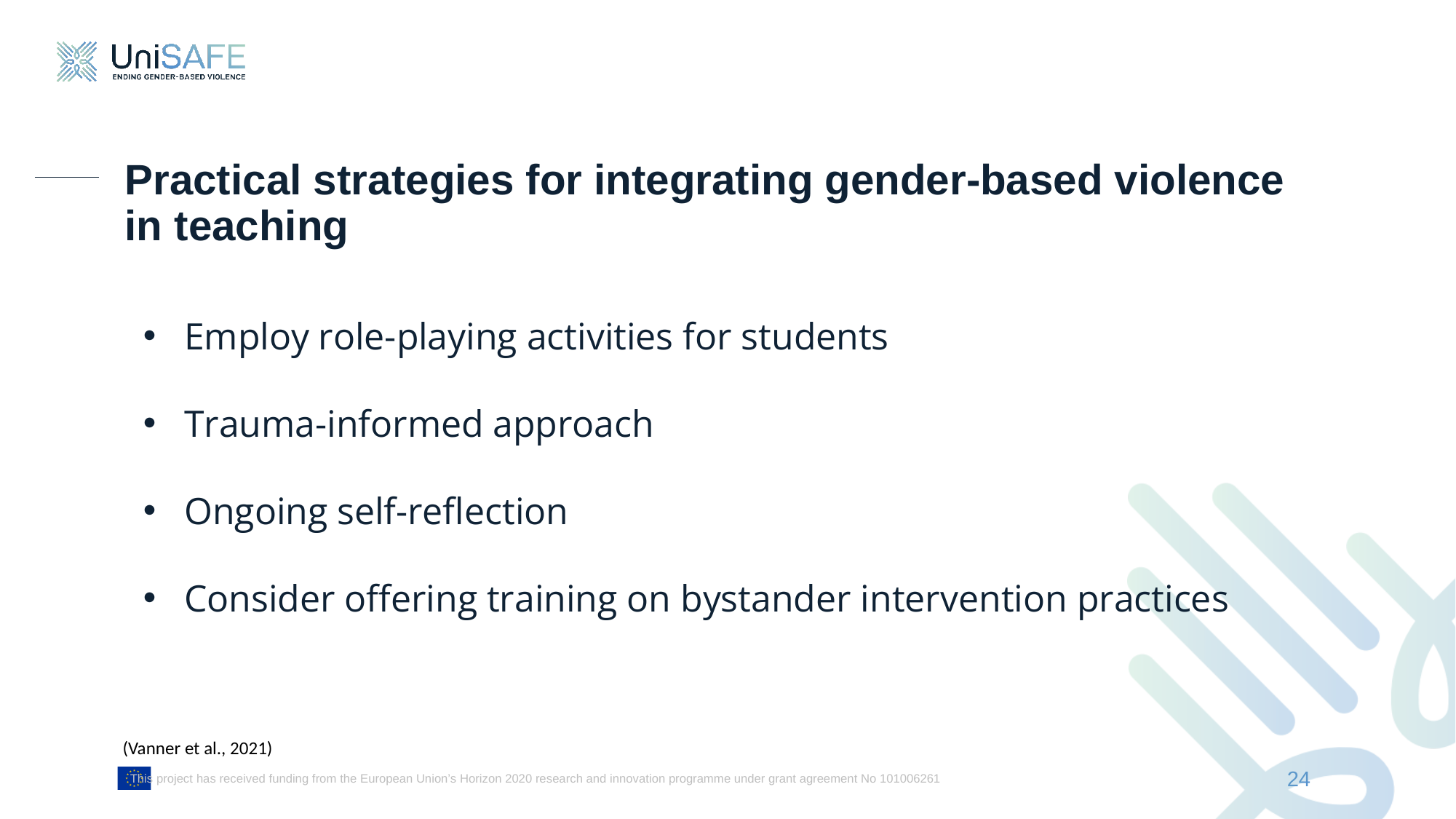

# Practical strategies for integrating gender-based violence in teaching
Employ role-playing activities for students
Trauma-informed approach
Ongoing self-reflection
Consider offering training on bystander intervention practices
(Vanner et al., 2021)
24